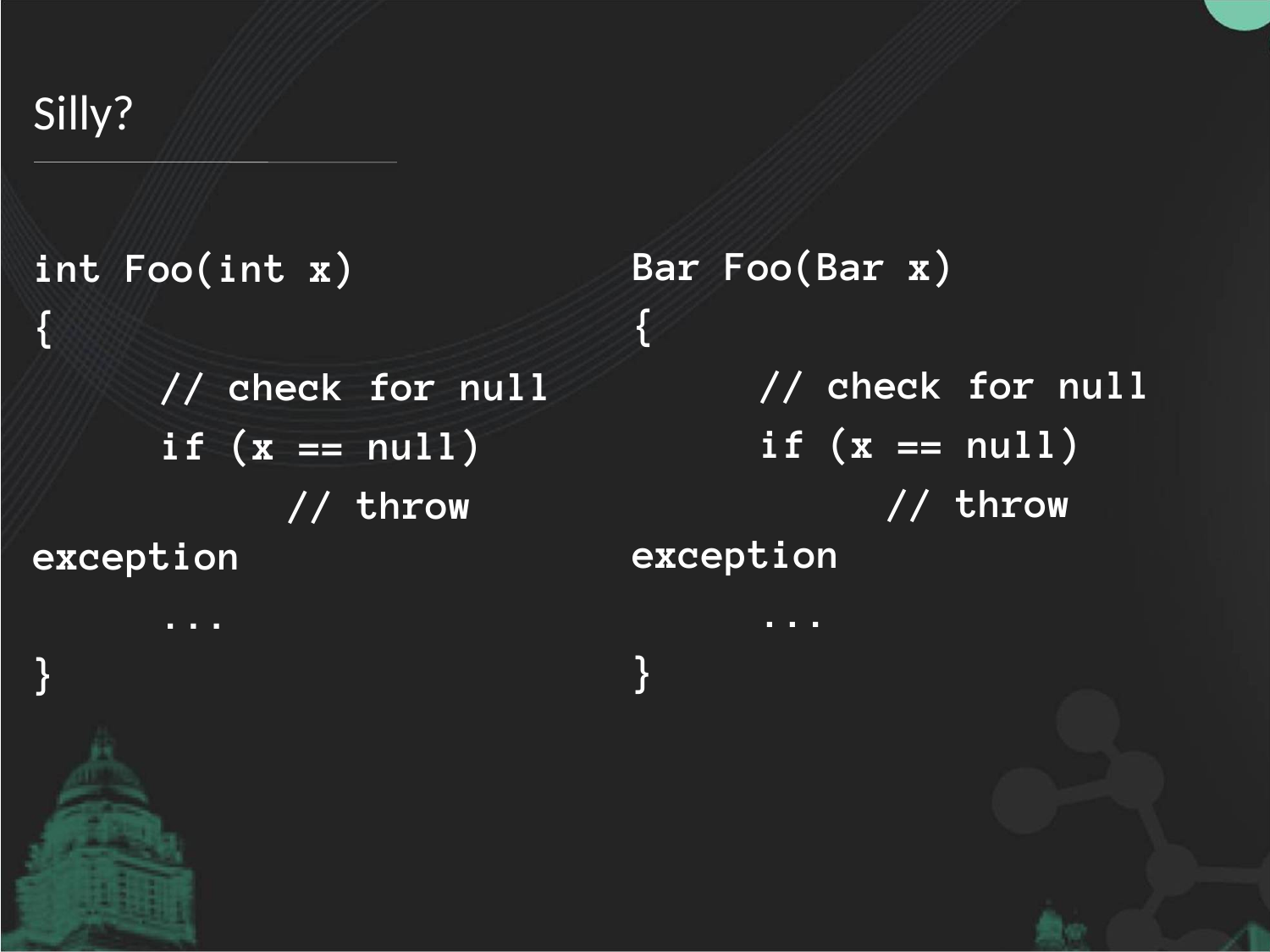

# Silly?

Bar Foo(Bar x)
{
	// check for null
	if (x == null)
		// throw exception
	...
}

int Foo(int x)
{
	// check for null
	if (x == null)
		// throw exception
	...
}